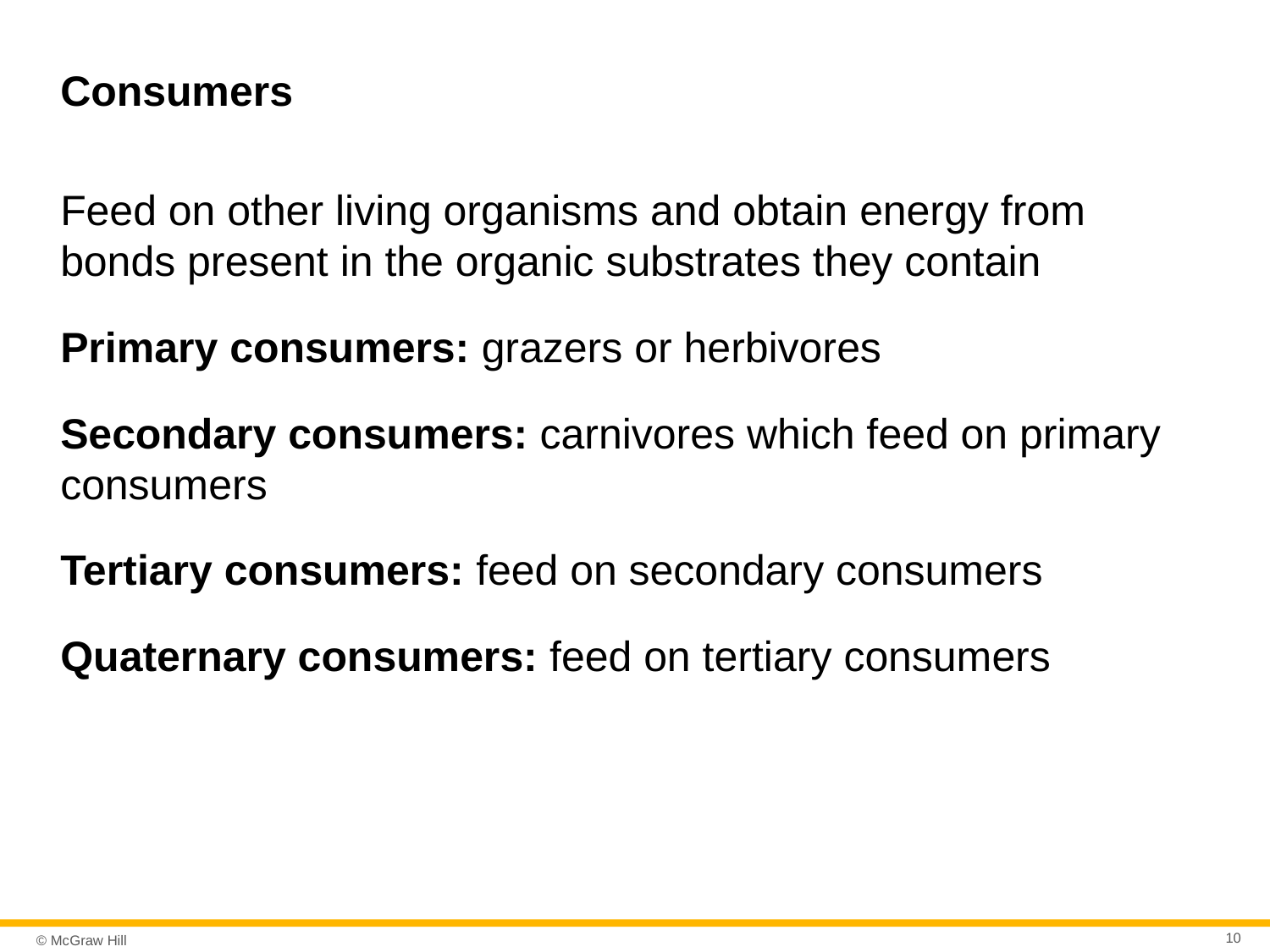

# Consumers
Feed on other living organisms and obtain energy from bonds present in the organic substrates they contain
Primary consumers: grazers or herbivores
Secondary consumers: carnivores which feed on primary consumers
Tertiary consumers: feed on secondary consumers
Quaternary consumers: feed on tertiary consumers